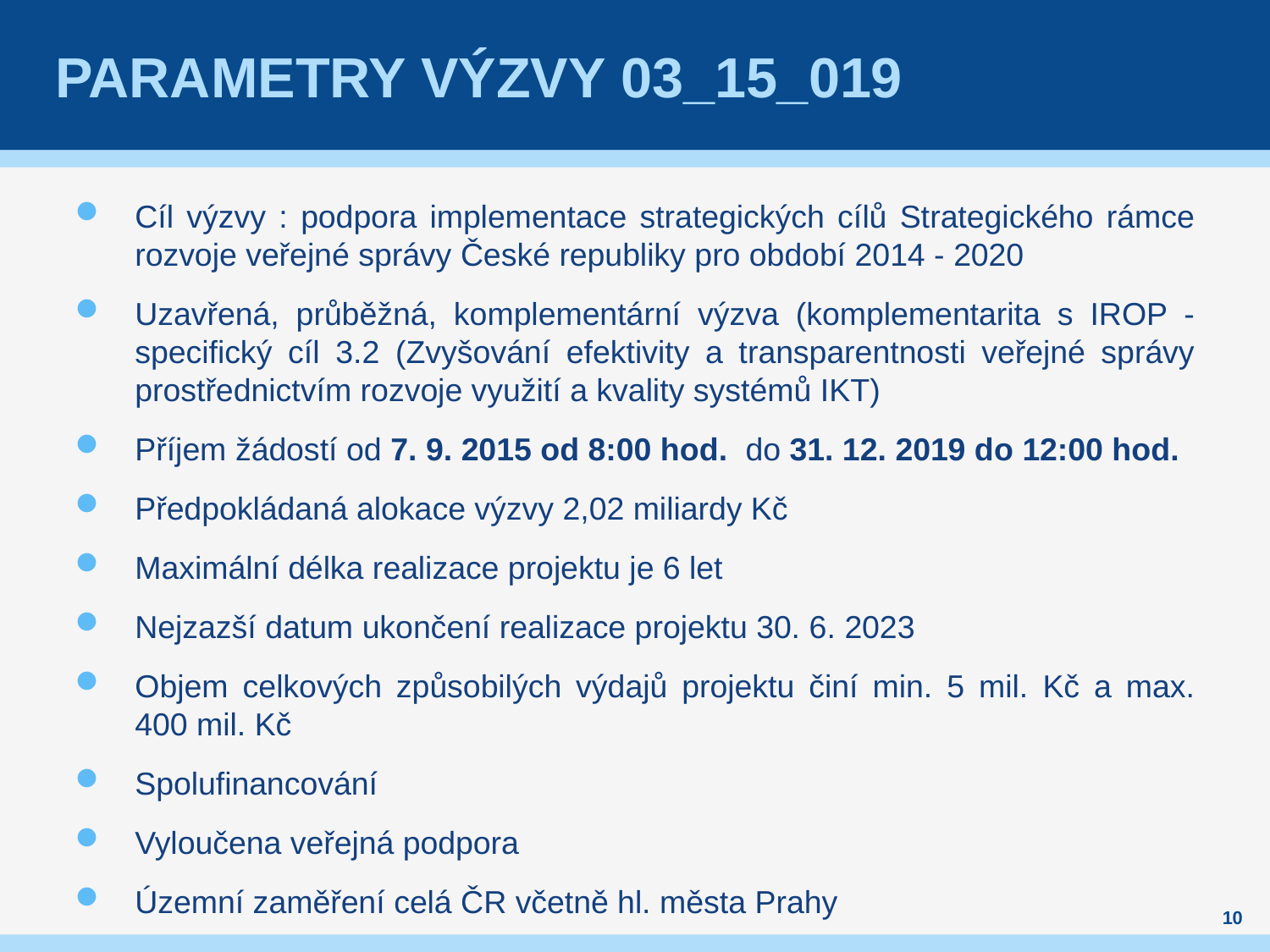

# Parametry Výzvy 03_15_019
Cíl výzvy : podpora implementace strategických cílů Strategického rámce rozvoje veřejné správy České republiky pro období 2014 - 2020
Uzavřená, průběžná, komplementární výzva (komplementarita s IROP - specifický cíl 3.2 (Zvyšování efektivity a transparentnosti veřejné správy prostřednictvím rozvoje využití a kvality systémů IKT)
Příjem žádostí od 7. 9. 2015 od 8:00 hod.  do 31. 12. 2019 do 12:00 hod.
Předpokládaná alokace výzvy 2,02 miliardy Kč
Maximální délka realizace projektu je 6 let
Nejzazší datum ukončení realizace projektu 30. 6. 2023
Objem celkových způsobilých výdajů projektu činí min. 5 mil. Kč a max. 400 mil. Kč
Spolufinancování
Vyloučena veřejná podpora
Územní zaměření celá ČR včetně hl. města Prahy
10